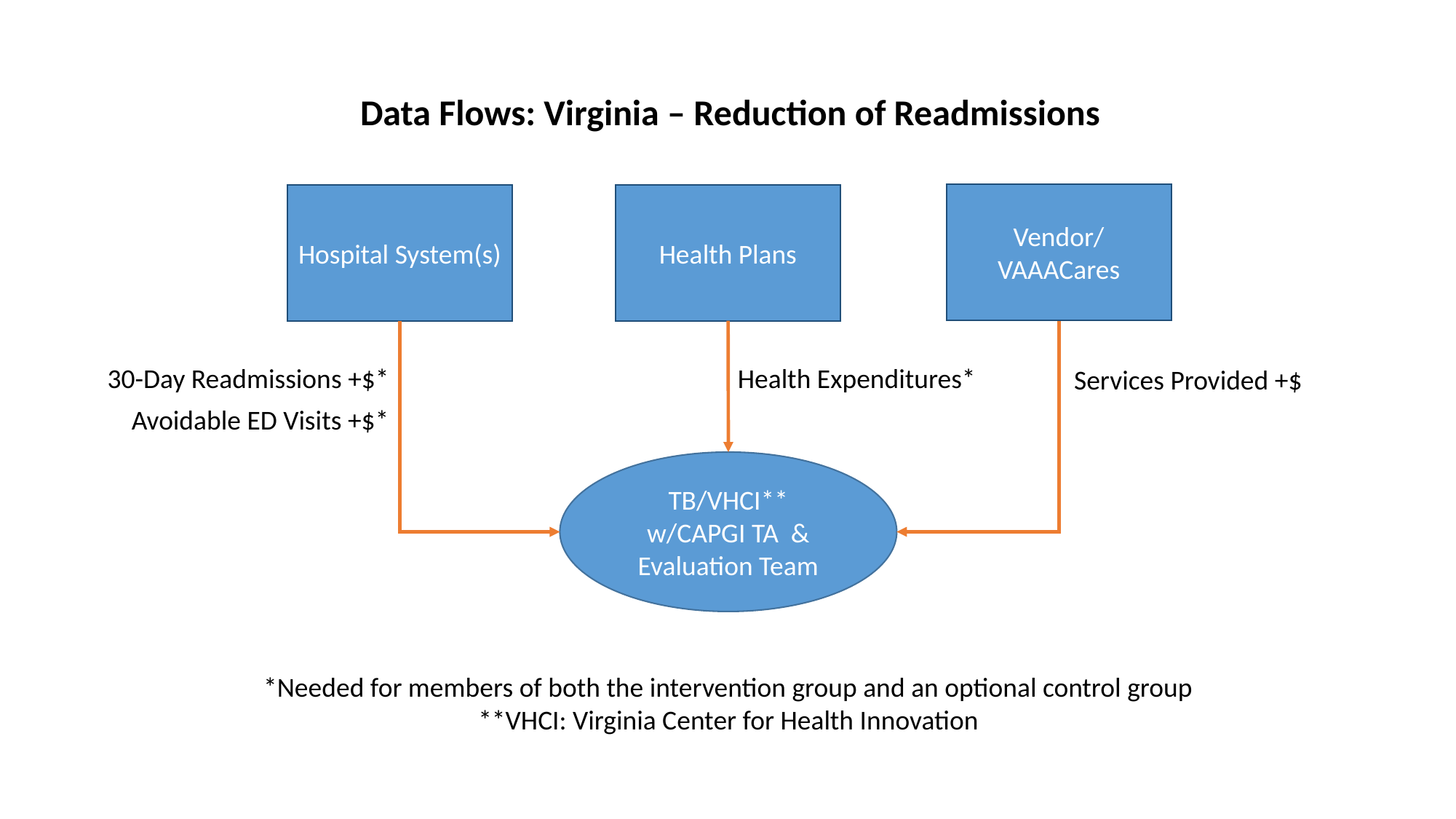

Data Flows: Virginia – Reduction of Readmissions
Vendor/
VAAACares
Health Plans
Hospital System(s)
30-Day Readmissions +$*
Avoidable ED Visits +$*
Health Expenditures*
Services Provided +$
TB/VHCI** w/CAPGI TA  & Evaluation Team
*Needed for members of both the intervention group and an optional control group
**VHCI: Virginia Center for Health Innovation